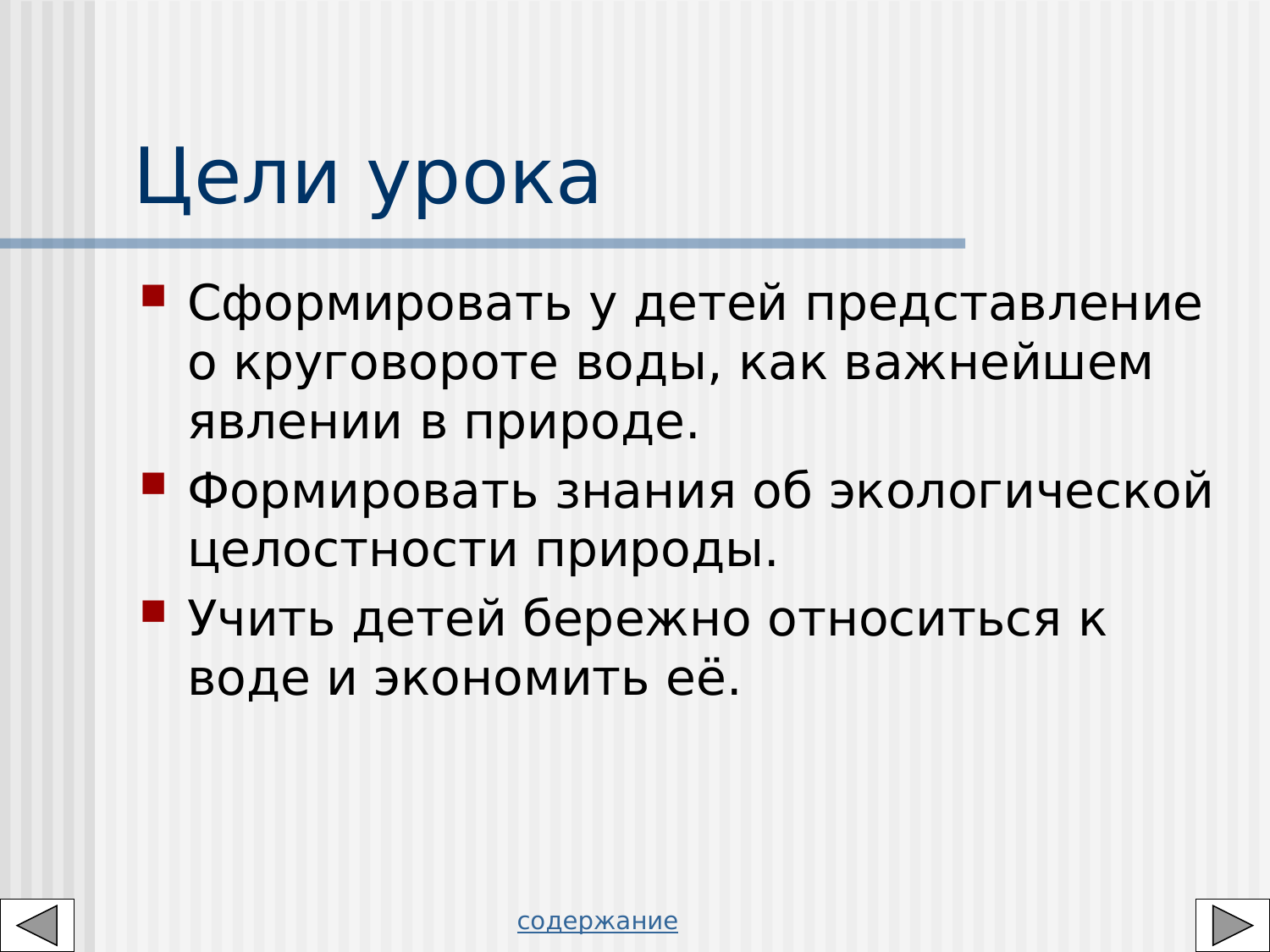

# Цели урока
Сформировать у детей представление о круговороте воды, как важнейшем явлении в природе.
Формировать знания об экологической целостности природы.
Учить детей бережно относиться к воде и экономить её.

содержание